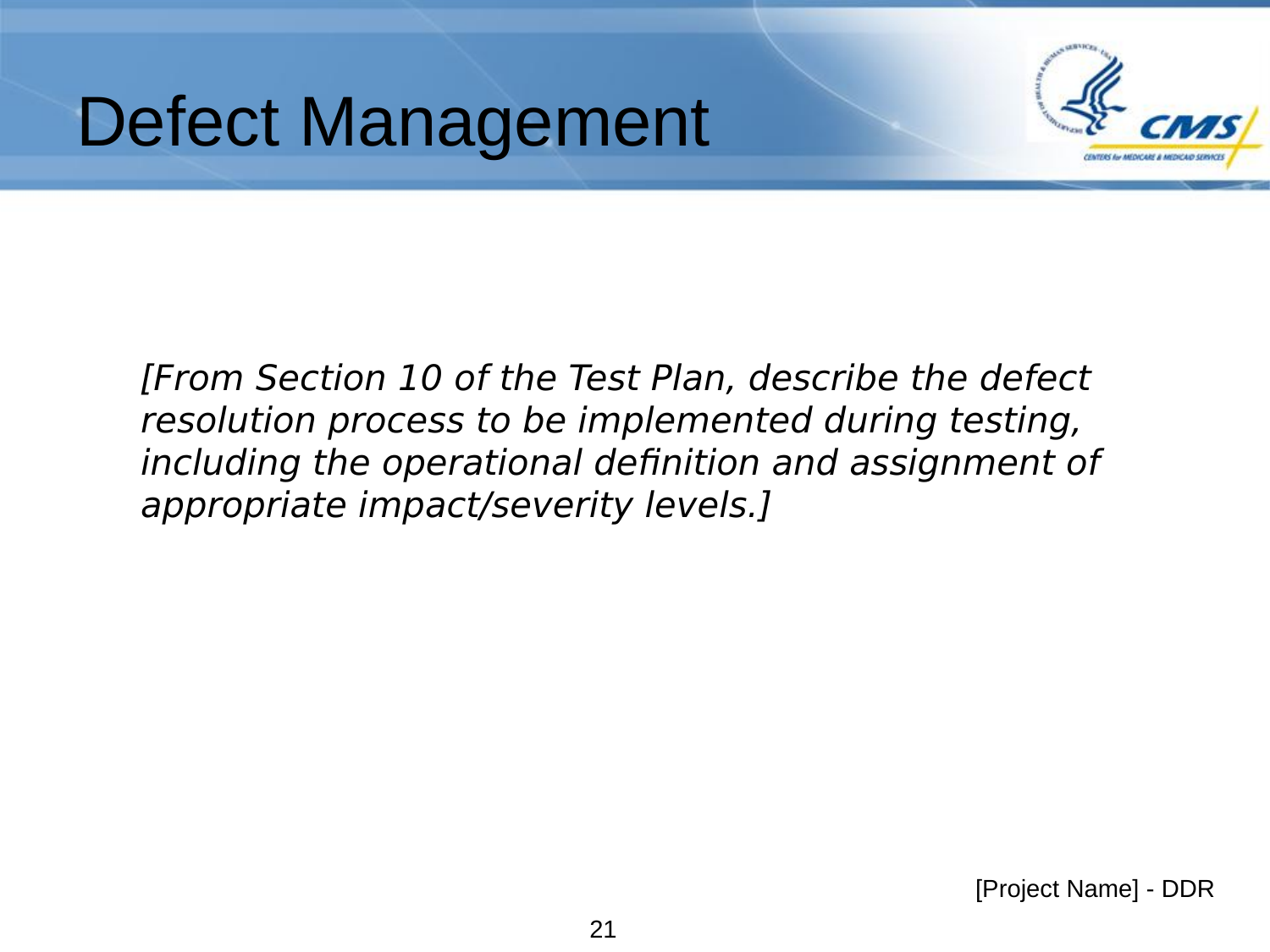

# Defect Management
[From Section 10 of the Test Plan, describe the defect resolution process to be implemented during testing, including the operational definition and assignment of appropriate impact/severity levels.]

[Project Name] - DDR
21